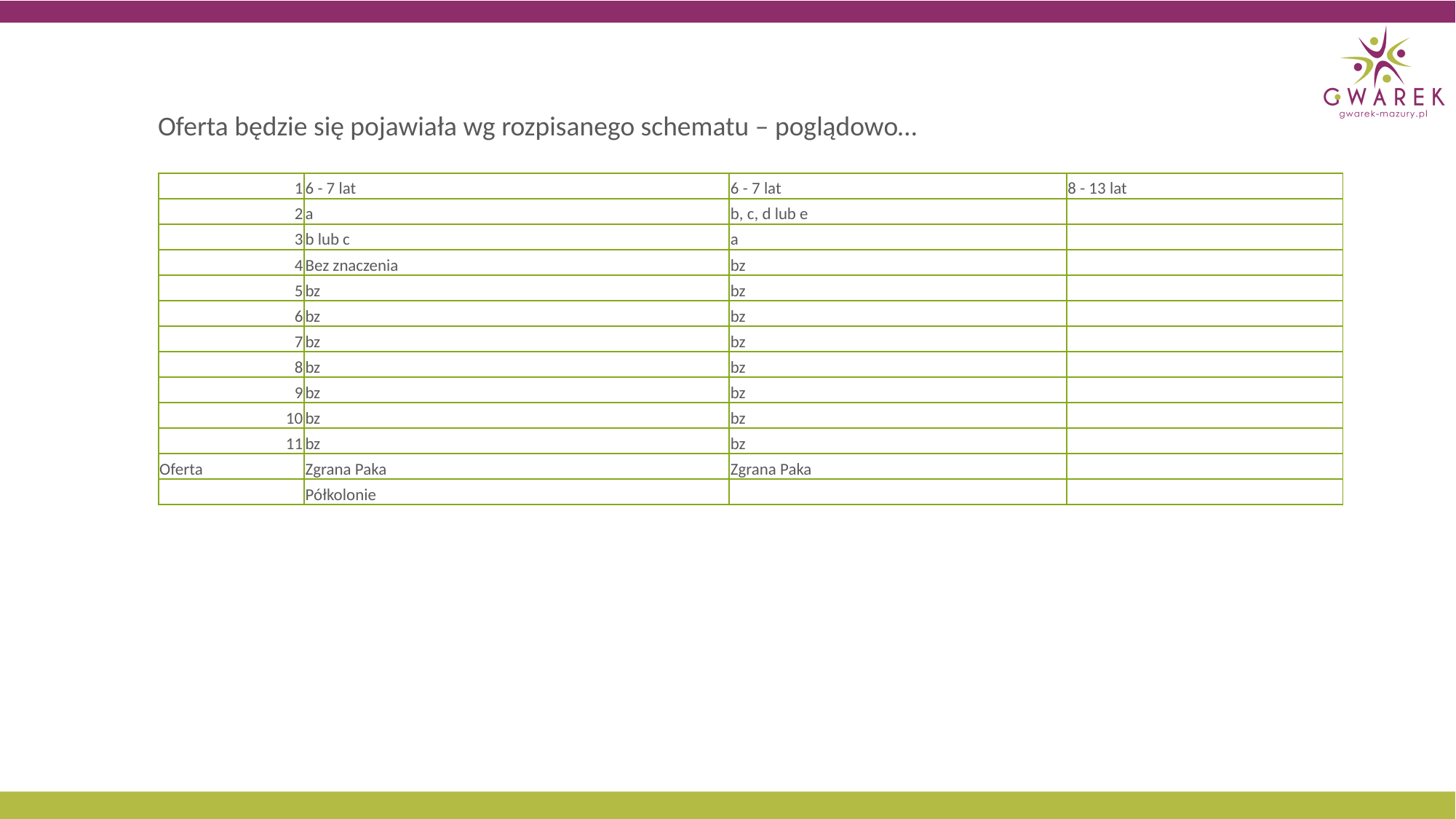

Oferta będzie się pojawiała wg rozpisanego schematu – poglądowo…
| 1 | 6 - 7 lat | 6 - 7 lat | 8 - 13 lat |
| --- | --- | --- | --- |
| 2 | a | b, c, d lub e |  |
| 3 | b lub c | a |  |
| 4 | Bez znaczenia | bz |  |
| 5 | bz | bz |  |
| 6 | bz | bz |  |
| 7 | bz | bz |  |
| 8 | bz | bz |  |
| 9 | bz | bz |  |
| 10 | bz | bz |  |
| 11 | bz | bz |  |
| Oferta | Zgrana Paka | Zgrana Paka |  |
|  | Półkolonie |  |  |